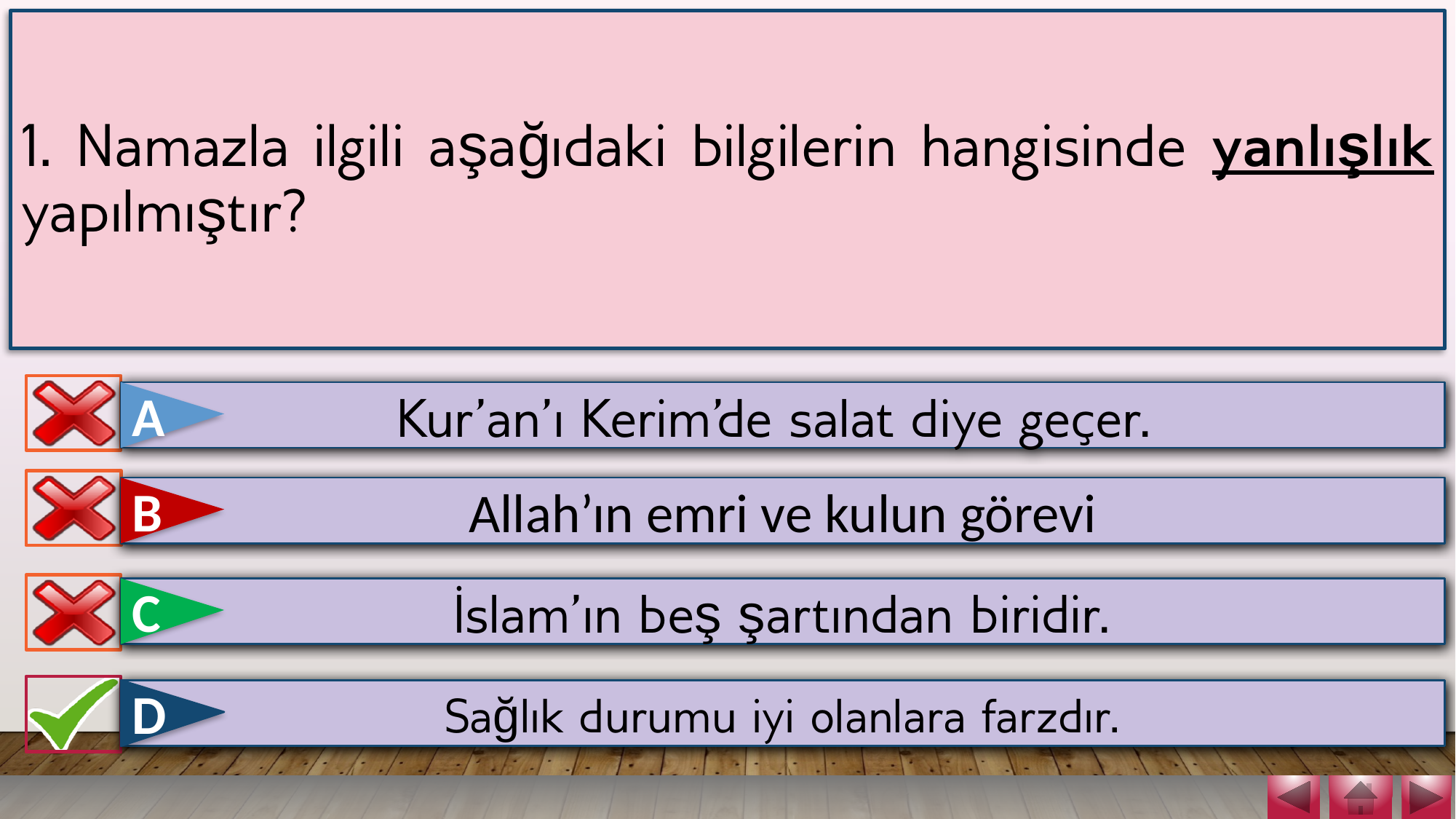

1. Namazla ilgili aşağıdaki bilgilerin hangisinde yanlışlık yapılmıştır?

A
Kur’an’ı Kerim’de salat diye geçer.

B
Allah’ın emri ve kulun görevi

C
İslam’ın beş şartından biridir.

D
Sağlık durumu iyi olanlara farzdır.